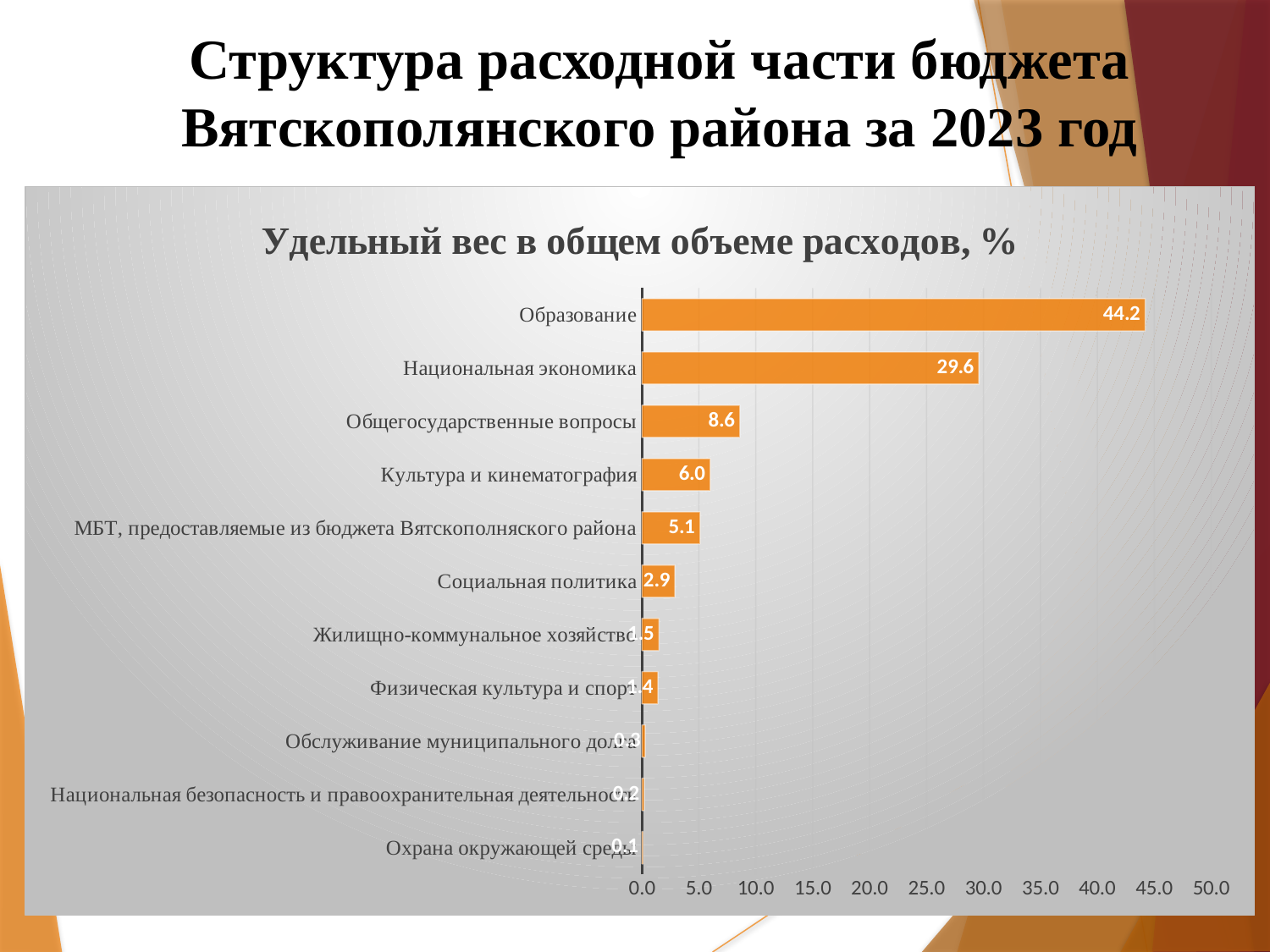

# Структура расходной части бюджета Вятскополянского района за 2023 год

### Chart: Удельный вес в общем объеме расходов, %

| Category | Удельный вес в общем объеме расходов |
|---|---|
| Охрана окружающей среды | 0.1 |
| Национальная безопасность и правоохранительная деятельность | 0.2 |
| Обслуживание муниципального долга | 0.3 |
| Физическая культура и спорт | 1.4 |
| Жилищно-коммунальное хозяйство | 1.5 |
| Социальная политика | 2.9 |
| МБТ, предоставляемые из бюджета Вятскополняского района | 5.1 |
| Культура и кинематография | 6.0 |
| Общегосударственные вопросы | 8.6 |
| Национальная экономика | 29.6 |
| Образование | 44.2 |
14